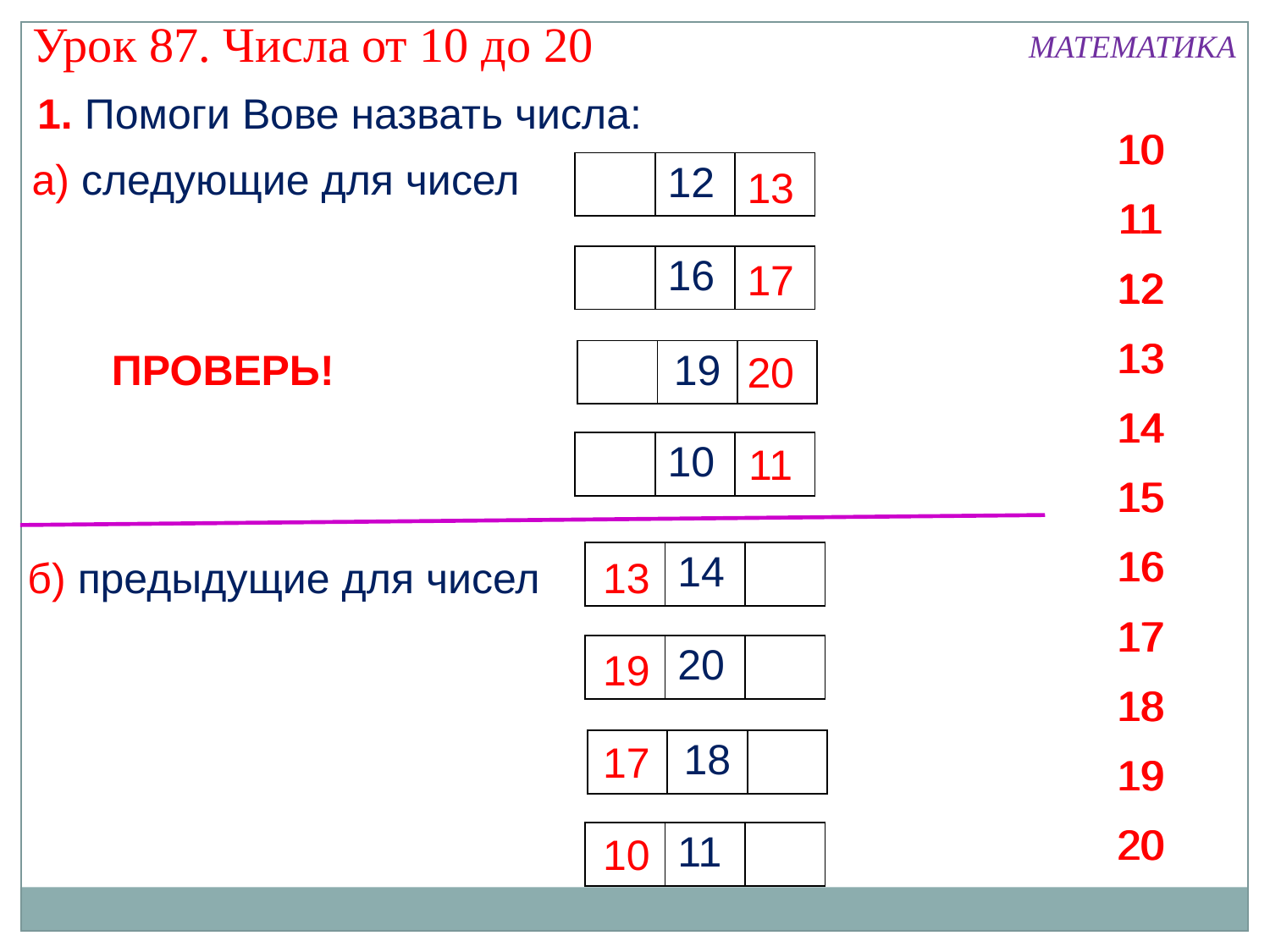

Урок 87. Числа от 10 до 20
МАТЕМАТИКА
1. Помоги Вове назвать числа:
10
10
а) следующие для чисел
|  | 12 |  |
| --- | --- | --- |
13
11
11
|  | 16 |  |
| --- | --- | --- |
17
12
12
13
13
ПРОВЕРЬ!
20
|  | 19 |  |
| --- | --- | --- |
14
14
11
|  | 10 |  |
| --- | --- | --- |
15
15
16
16
|  | 14 |  |
| --- | --- | --- |
б) предыдущие для чисел
13
17
17
|  | 20 |  |
| --- | --- | --- |
19
18
18
17
|  | 18 |  |
| --- | --- | --- |
19
19
20
20
10
|  | 11 |  |
| --- | --- | --- |